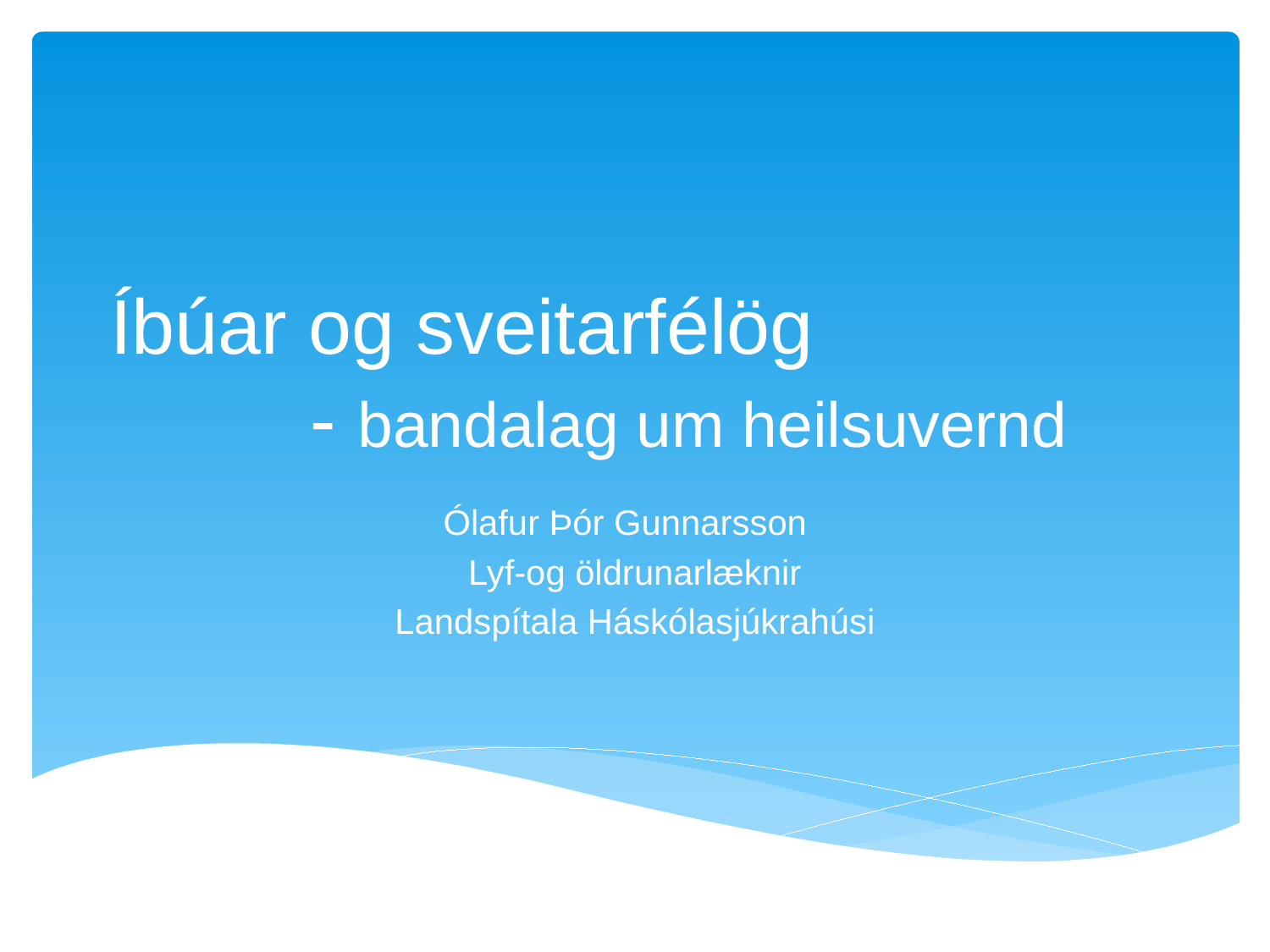

# Íbúar og sveitarfélög                      - bandalag um heilsuvernd
Ólafur Þór Gunnarsson
Lyf-og öldrunarlæknir
Landspítala Háskólasjúkrahúsi